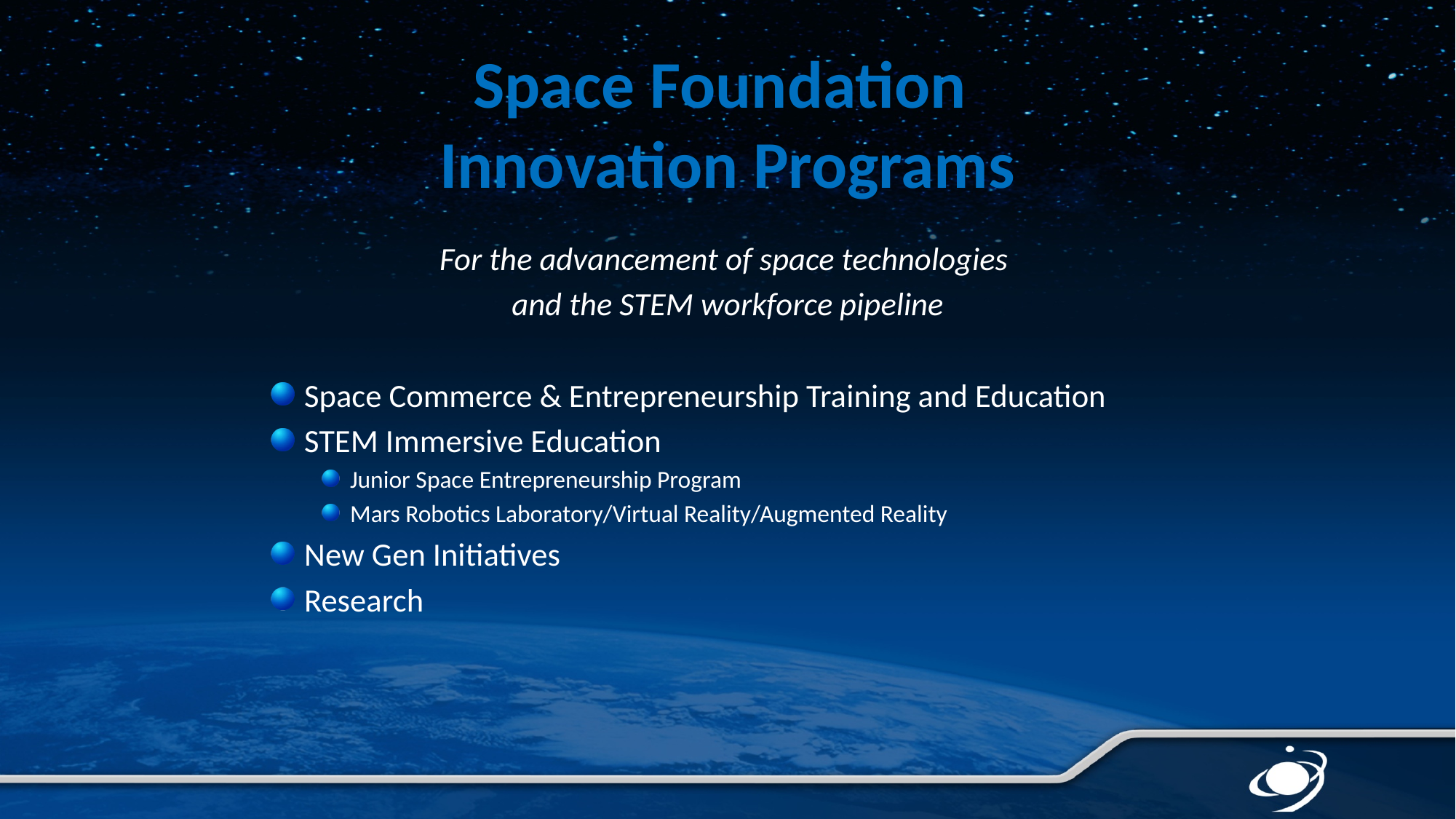

# Space Foundation Innovation Programs
For the advancement of space technologies
and the STEM workforce pipeline

Space Commerce & Entrepreneurship Training and Education
STEM Immersive Education
Junior Space Entrepreneurship Program
Mars Robotics Laboratory/Virtual Reality/Augmented Reality
New Gen Initiatives
Research